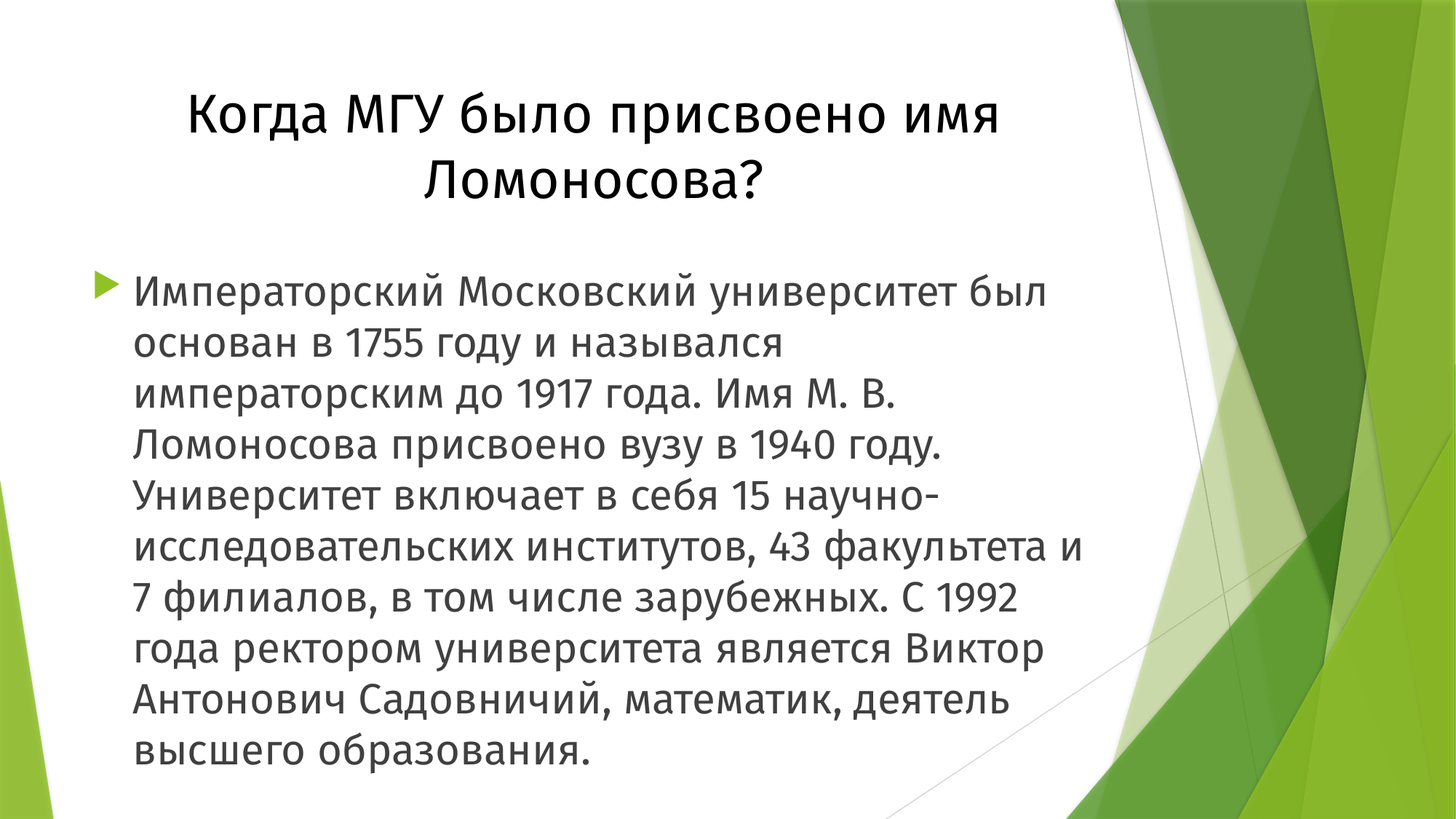

# Когда МГУ было присвоено имя Ломоносова?
Императорский Московский университет был основан в 1755 году и назывался императорским до 1917 года. Имя М. В. Ломоносова присвоено вузу в 1940 году. Университет включает в себя 15 научно-исследовательских институтов, 43 факультета и 7 филиалов, в том числе зарубежных. С 1992 года ректором университета является Виктор Антонович Садовничий, математик, деятель высшего образования.